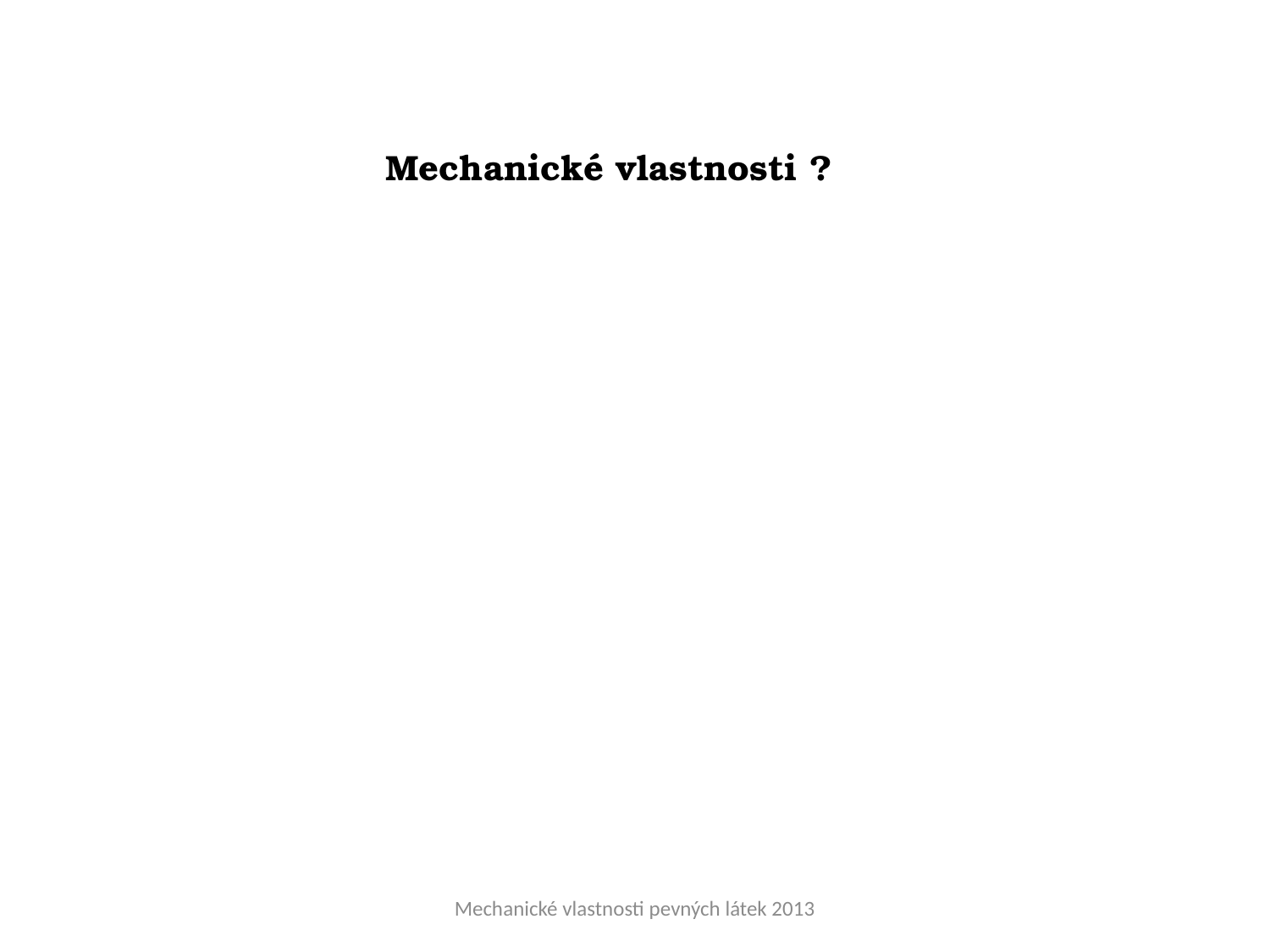

Mechanické vlastnosti ?
Mechanické vlastnosti pevných látek 2013